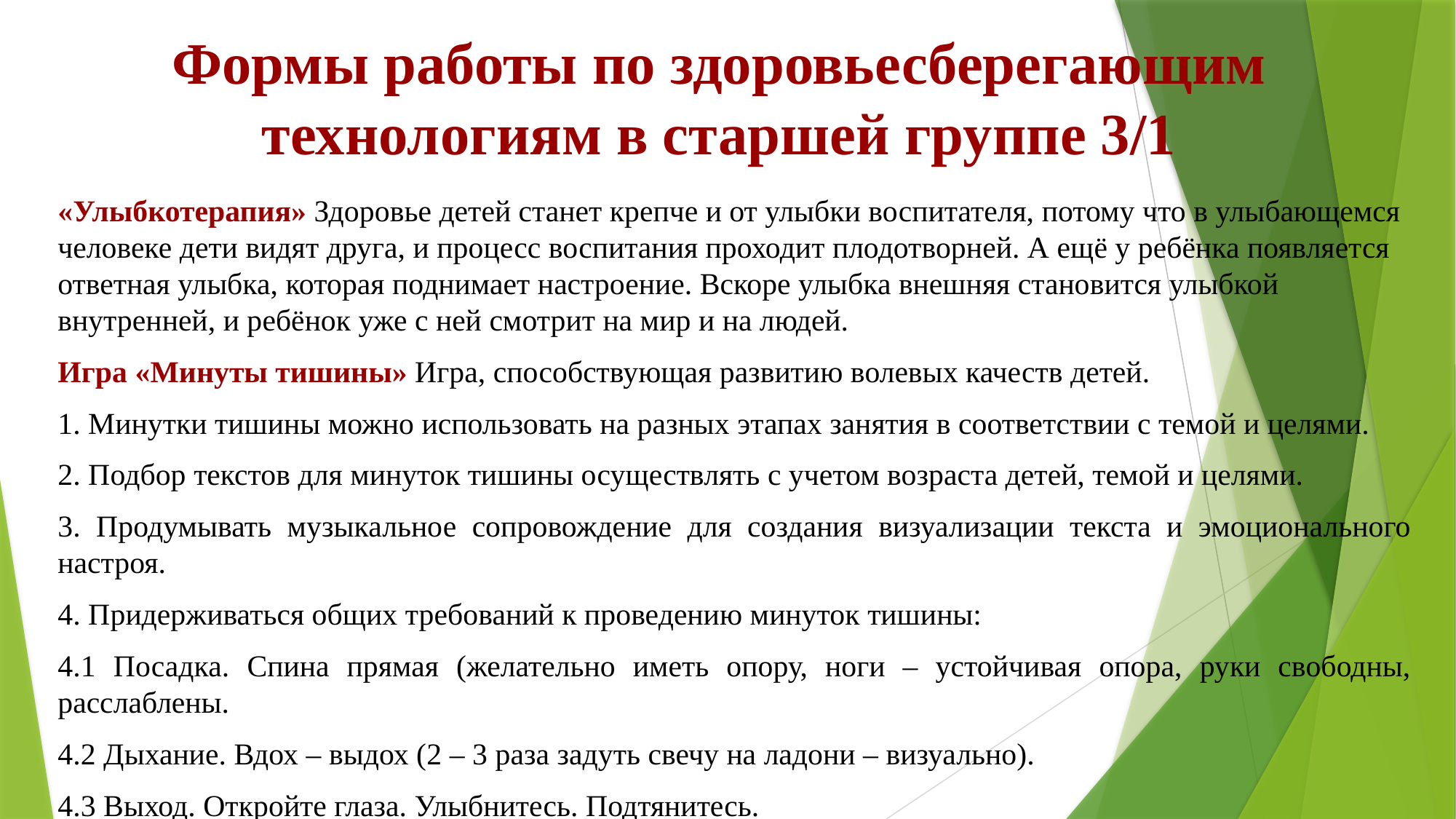

# Формы работы по здоровьесберегающим технологиям в старшей группе 3/1
«Улыбкотерапия» Здоровье детей станет крепче и от улыбки воспитателя, потому что в улыбающемся человеке дети видят друга, и процесс воспитания проходит плодотворней. А ещё у ребёнка появляется ответная улыбка, которая поднимает настроение. Вскоре улыбка внешняя становится улыбкой внутренней, и ребёнок уже с ней смотрит на мир и на людей.
Игра «Минуты тишины» Игра, способствующая развитию волевых качеств детей.
1. Минутки тишины можно использовать на разных этапах занятия в соответствии с темой и целями.
2. Подбор текстов для минуток тишины осуществлять с учетом возраста детей, темой и целями.
3. Продумывать музыкальное сопровождение для создания визуализации текста и эмоционального настроя.
4. Придерживаться общих требований к проведению минуток тишины:
4.1 Посадка. Спина прямая (желательно иметь опору, ноги – устойчивая опора, руки свободны, расслаблены.
4.2 Дыхание. Вдох – выдох (2 – 3 раза задуть свечу на ладони – визуально).
4.3 Выход. Откройте глаза. Улыбнитесь. Подтянитесь.
5. При подаче текста голос должен быть плавный, спокойный, выразительный, размеренный.